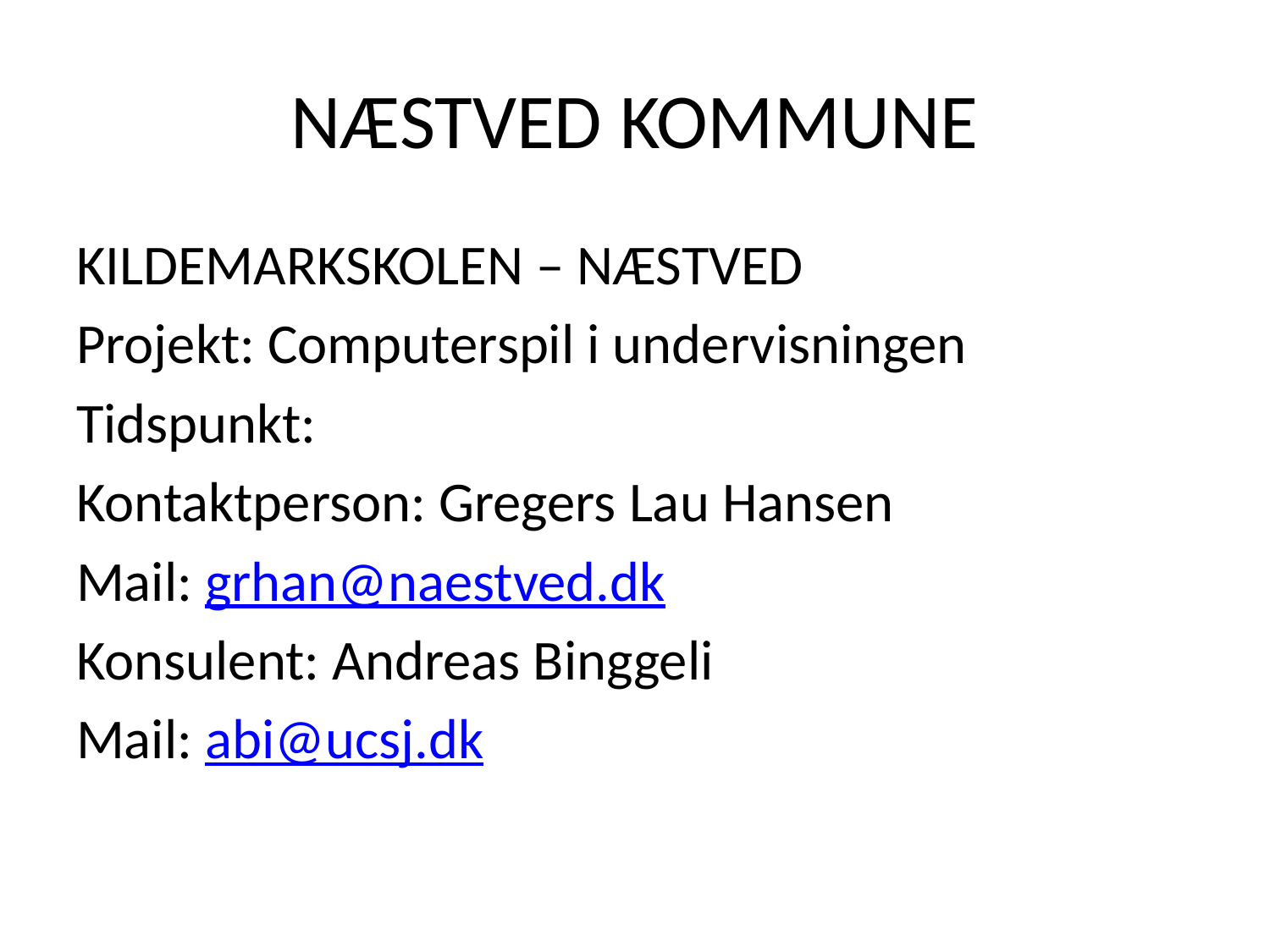

# NÆSTVED KOMMUNE
KILDEMARKSKOLEN – NÆSTVED
Projekt: Computerspil i undervisningen
Tidspunkt:
Kontaktperson: Gregers Lau Hansen
Mail: grhan@naestved.dk
Konsulent: Andreas Binggeli
Mail: abi@ucsj.dk